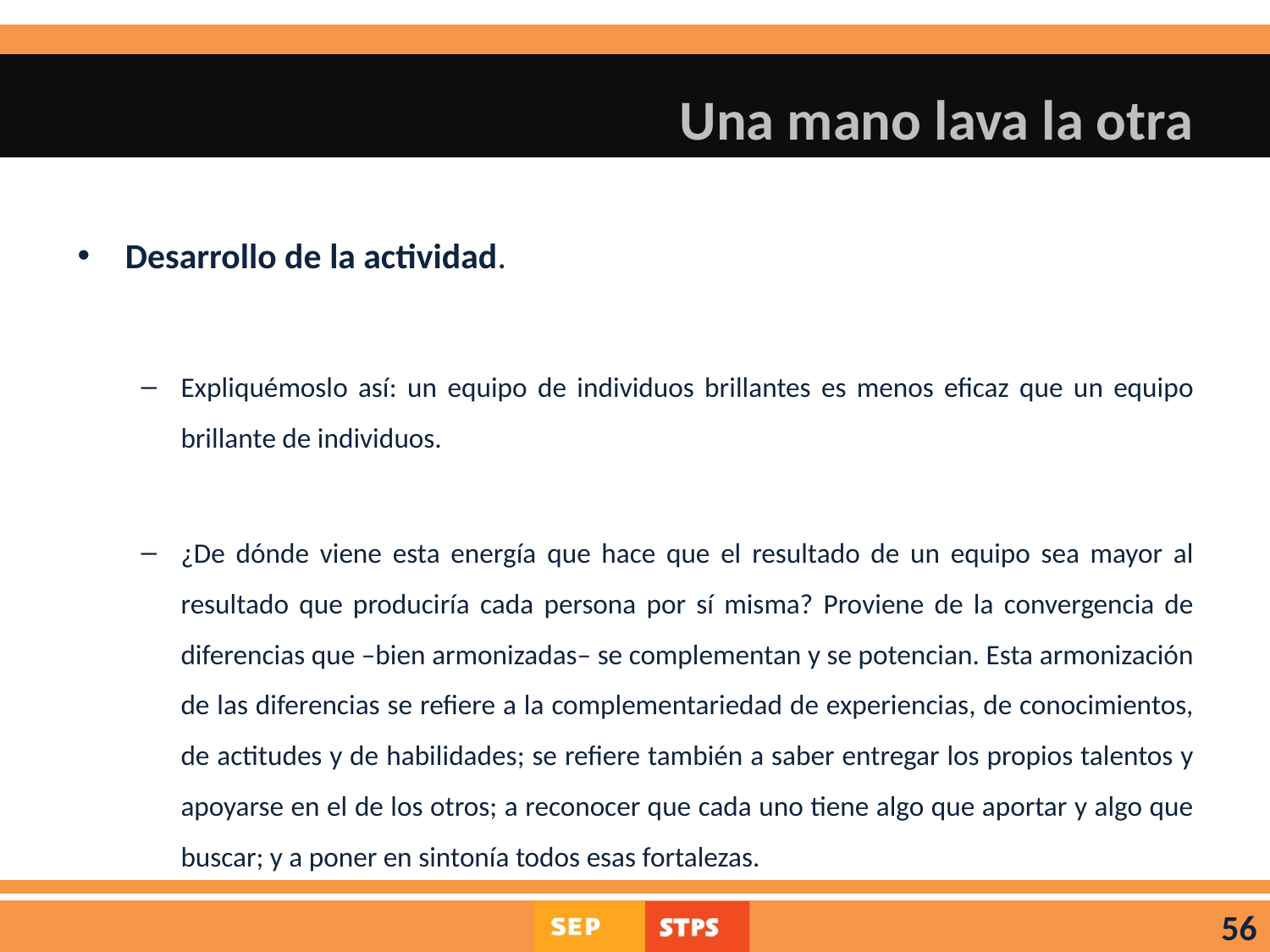

# Una mano lava la otra
Desarrollo de la actividad.

Expliquémoslo así: un equipo de individuos brillantes es menos eficaz que un equipo brillante de individuos.

¿De dónde viene esta energía que hace que el resultado de un equipo sea mayor al resultado que produciría cada persona por sí misma? Proviene de la convergencia de diferencias que –bien armonizadas– se complementan y se potencian. Esta armonización de las diferencias se refiere a la complementariedad de experiencias, de conocimientos, de actitudes y de habilidades; se refiere también a saber entregar los propios talentos y apoyarse en el de los otros; a reconocer que cada uno tiene algo que aportar y algo que buscar; y a poner en sintonía todos esas fortalezas.
56